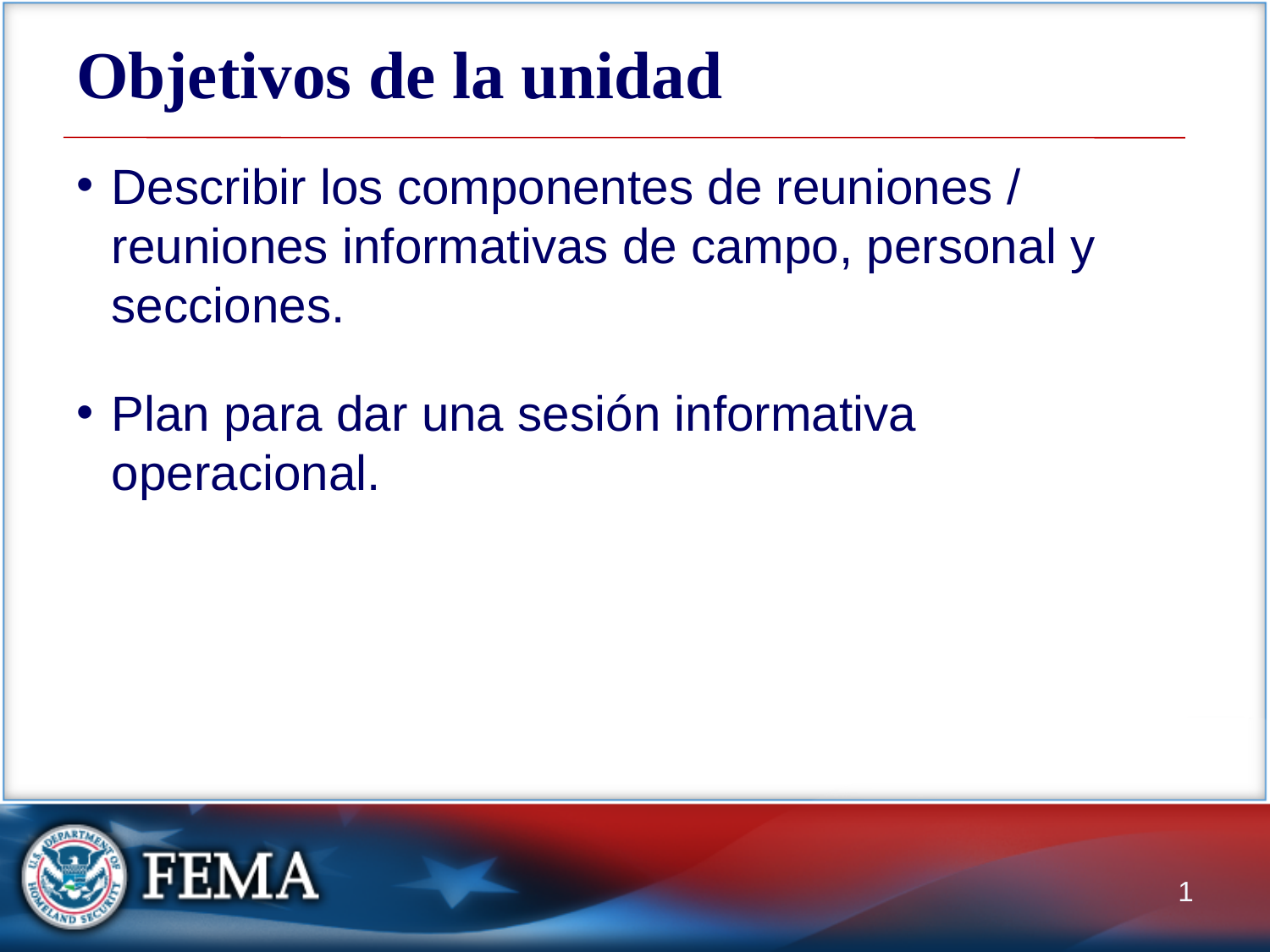

# Objetivos de la unidad
Describir los componentes de reuniones / reuniones informativas de campo, personal y secciones.
Plan para dar una sesión informativa operacional.
1